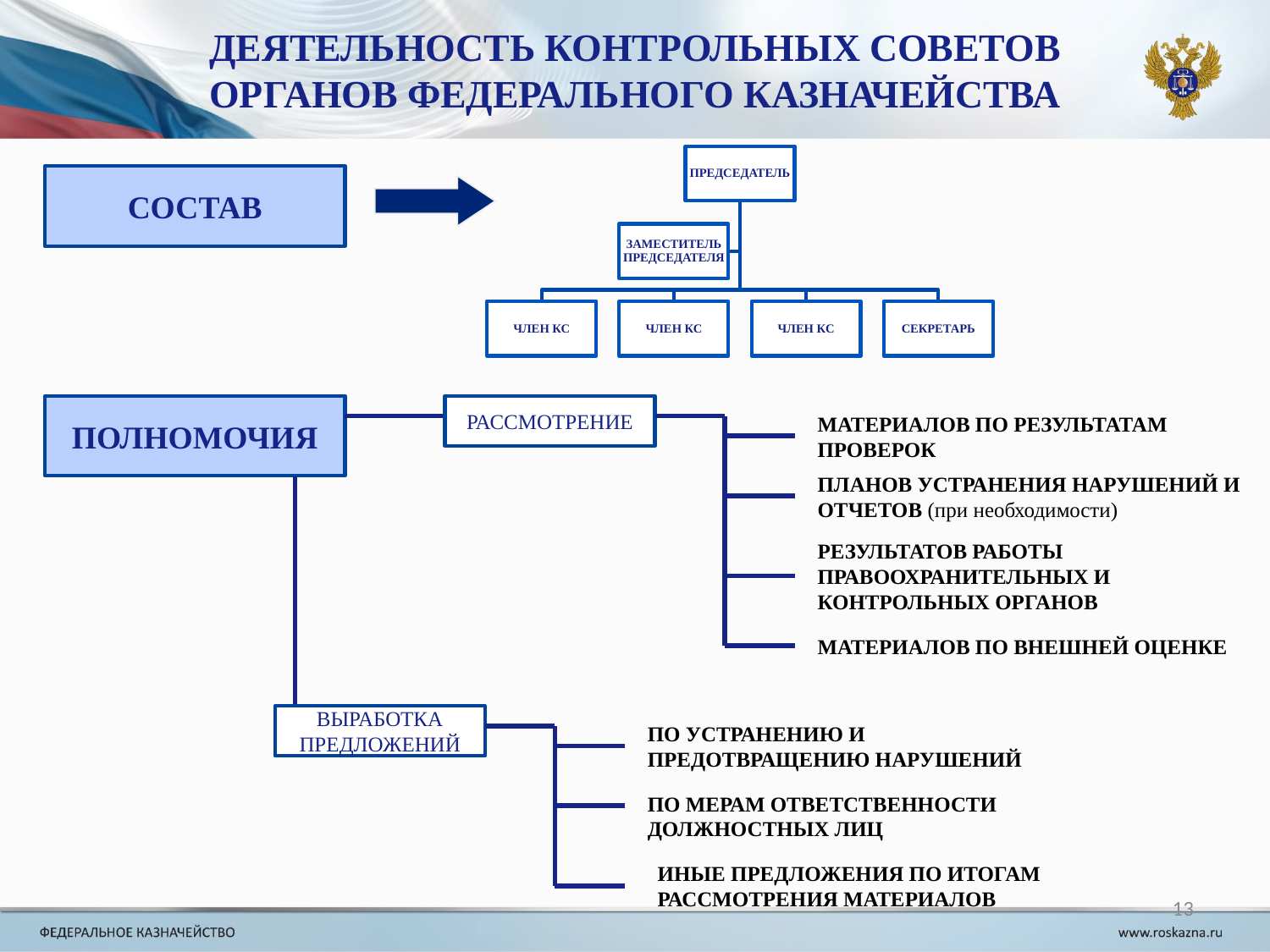

ДЕЯТЕЛЬНОСТЬ КОНТРОЛЬНЫХ СОВЕТОВ
ОРГАНОВ ФЕДЕРАЛЬНОГО КАЗНАЧЕЙСТВА
ПРЕДСЕДАТЕЛЬ
ЧЛЕН КС
ЧЛЕН КС
ЧЛЕН КС
СЕКРЕТАРЬ
ЗАМЕСТИТЕЛЬ ПРЕДСЕДАТЕЛЯ
СОСТАВ

ПОЛНОМОЧИЯ
РАССМОТРЕНИЕ
МАТЕРИАЛОВ ПО РЕЗУЛЬТАТАМ ПРОВЕРОК
ПЛАНОВ УСТРАНЕНИЯ НАРУШЕНИЙ И ОТЧЕТОВ (при необходимости)
РЕЗУЛЬТАТОВ РАБОТЫ ПРАВООХРАНИТЕЛЬНЫХ И КОНТРОЛЬНЫХ ОРГАНОВ
МАТЕРИАЛОВ ПО ВНЕШНЕЙ ОЦЕНКЕ
ВЫРАБОТКА ПРЕДЛОЖЕНИЙ
ПО УСТРАНЕНИЮ И ПРЕДОТВРАЩЕНИЮ НАРУШЕНИЙ
ПО МЕРАМ ОТВЕТСТВЕННОСТИ ДОЛЖНОСТНЫХ ЛИЦ
ИНЫЕ ПРЕДЛОЖЕНИЯ ПО ИТОГАМ РАССМОТРЕНИЯ МАТЕРИАЛОВ
13